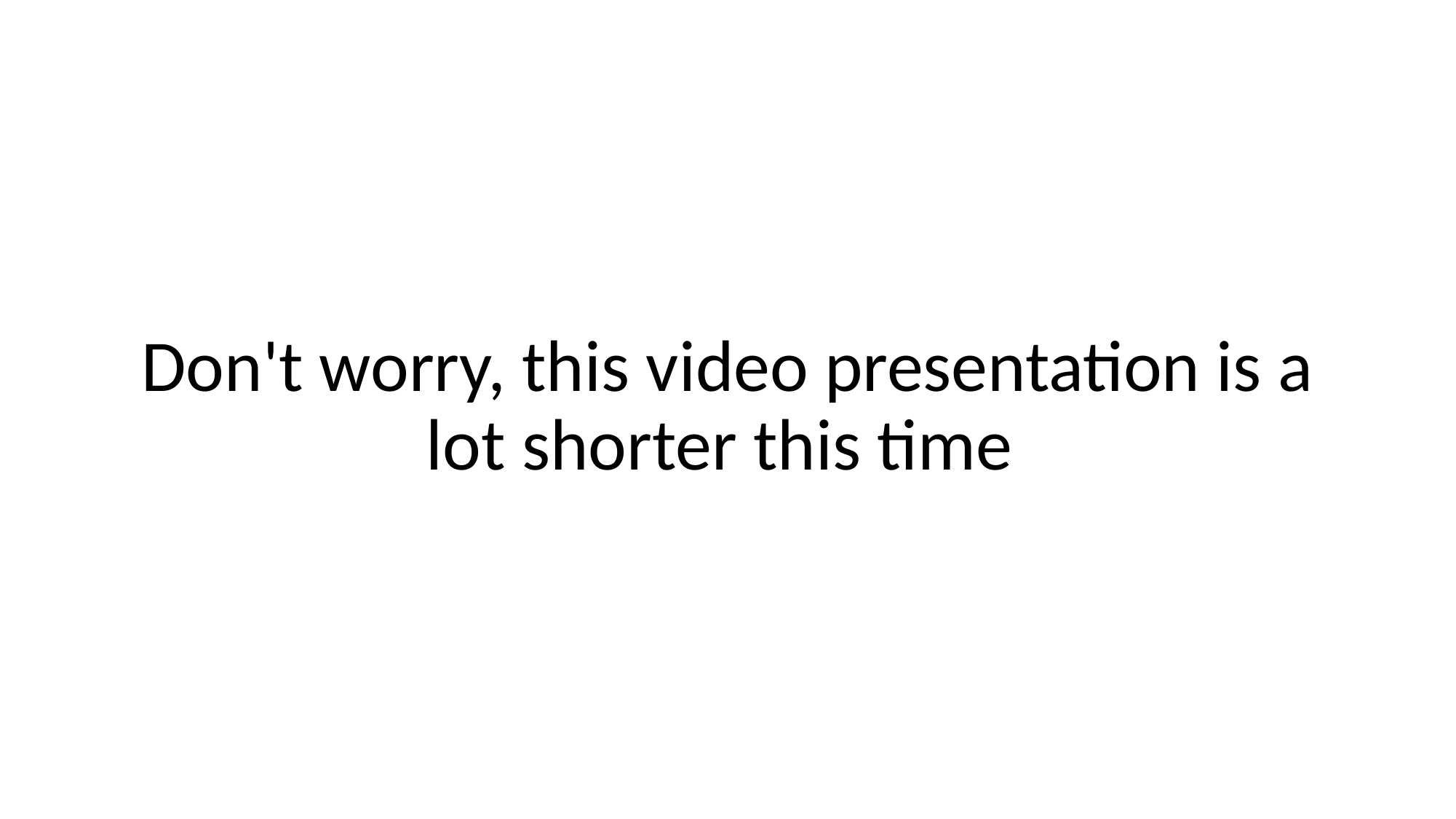

Don't worry, this video presentation is a lot shorter this time